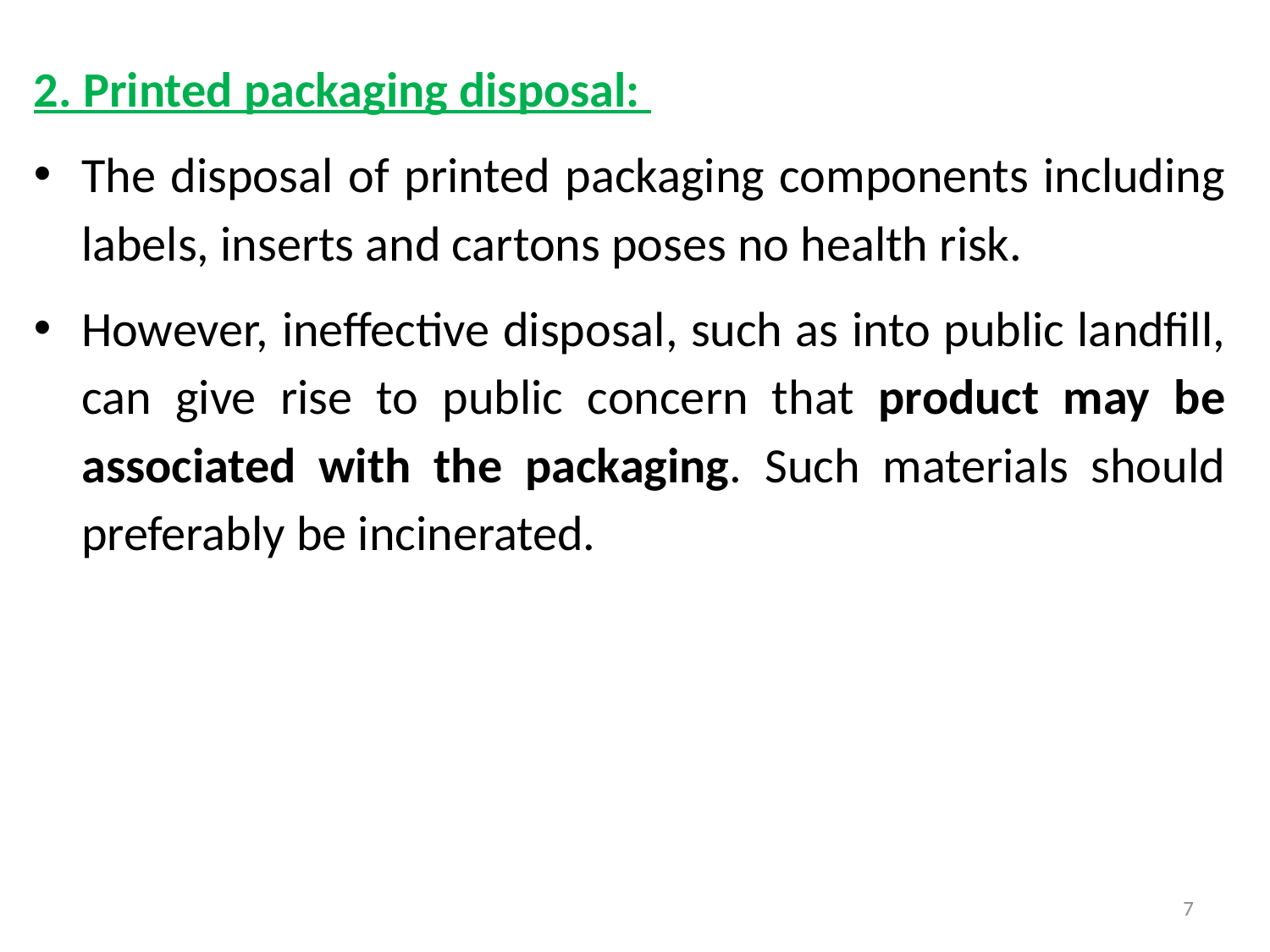

2. Printed packaging disposal:
The disposal of printed packaging components including labels, inserts and cartons poses no health risk.
However, ineffective disposal, such as into public landfill, can give rise to public concern that product may be associated with the packaging. Such materials should preferably be incinerated.

7